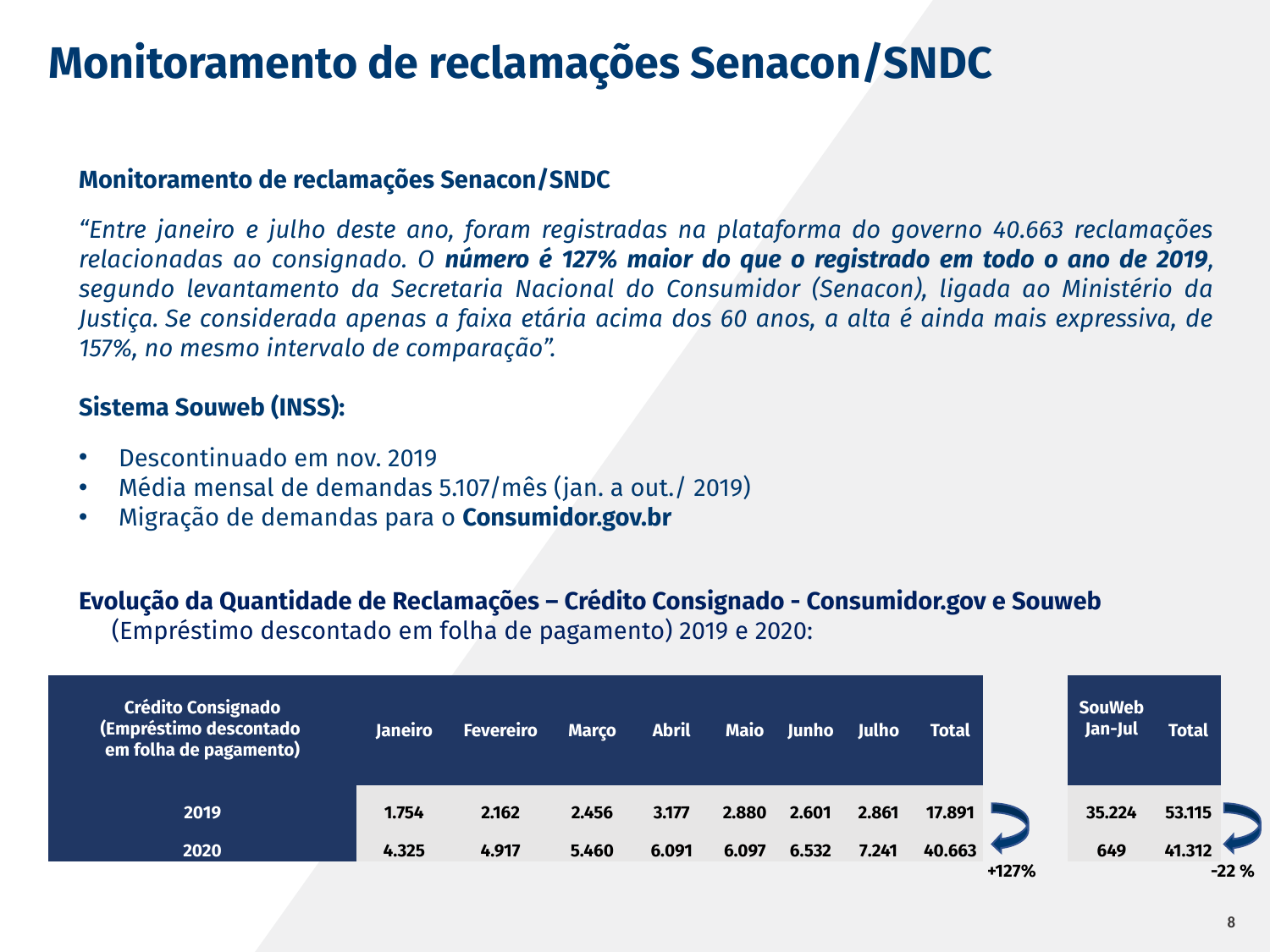

Monitoramento de reclamações Senacon/SNDC
Monitoramento de reclamações Senacon/SNDC

“Entre janeiro e julho deste ano, foram registradas na plataforma do governo 40.663 reclamações relacionadas ao consignado. O número é 127% maior do que o registrado em todo o ano de 2019, segundo levantamento da Secretaria Nacional do Consumidor (Senacon), ligada ao Ministério da Justiça. Se considerada apenas a faixa etária acima dos 60 anos, a alta é ainda mais expressiva, de 157%, no mesmo intervalo de comparação”.

Sistema Souweb (INSS):

Descontinuado em nov. 2019
Média mensal de demandas 5.107/mês (jan. a out./ 2019)
Migração de demandas para o Consumidor.gov.br

Evolução da Quantidade de Reclamações – Crédito Consignado - Consumidor.gov e Souweb
     (Empréstimo descontado em folha de pagamento) 2019 e 2020:
| Crédito Consignado (Empréstimo descontado em folha de pagamento) | Janeiro | Fevereiro | Março | Abril | Maio | Junho | Julho | Total |  | SouWeb Jan-Jul | Total |
| --- | --- | --- | --- | --- | --- | --- | --- | --- | --- | --- | --- |
| 2019 | 1.754 | 2.162 | 2.456 | 3.177 | 2.880 | 2.601 | 2.861 | 17.891 |  | 35.224 | 53.115 |
| 2020 | 4.325 | 4.917 | 5.460 | 6.091 | 6.097 | 6.532 | 7.241 | 40.663 |  | 649 | 41.312 |

+127%
-22 %
8